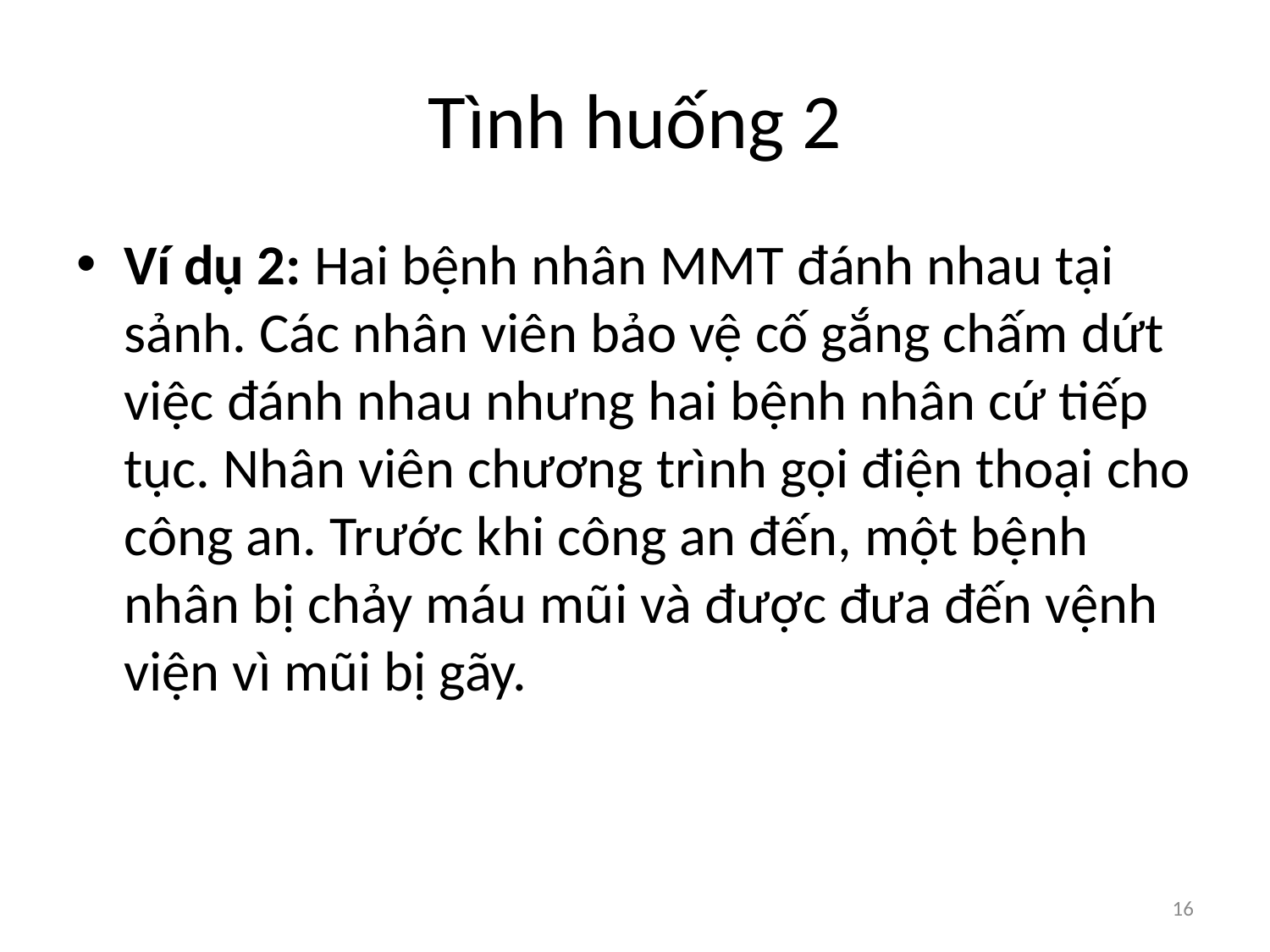

# Tình huống 2
Ví dụ 2: Hai bệnh nhân MMT đánh nhau tại sảnh. Các nhân viên bảo vệ cố gắng chấm dứt việc đánh nhau nhưng hai bệnh nhân cứ tiếp tục. Nhân viên chương trình gọi điện thoại cho công an. Trước khi công an đến, một bệnh nhân bị chảy máu mũi và được đưa đến vệnh viện vì mũi bị gãy.

16